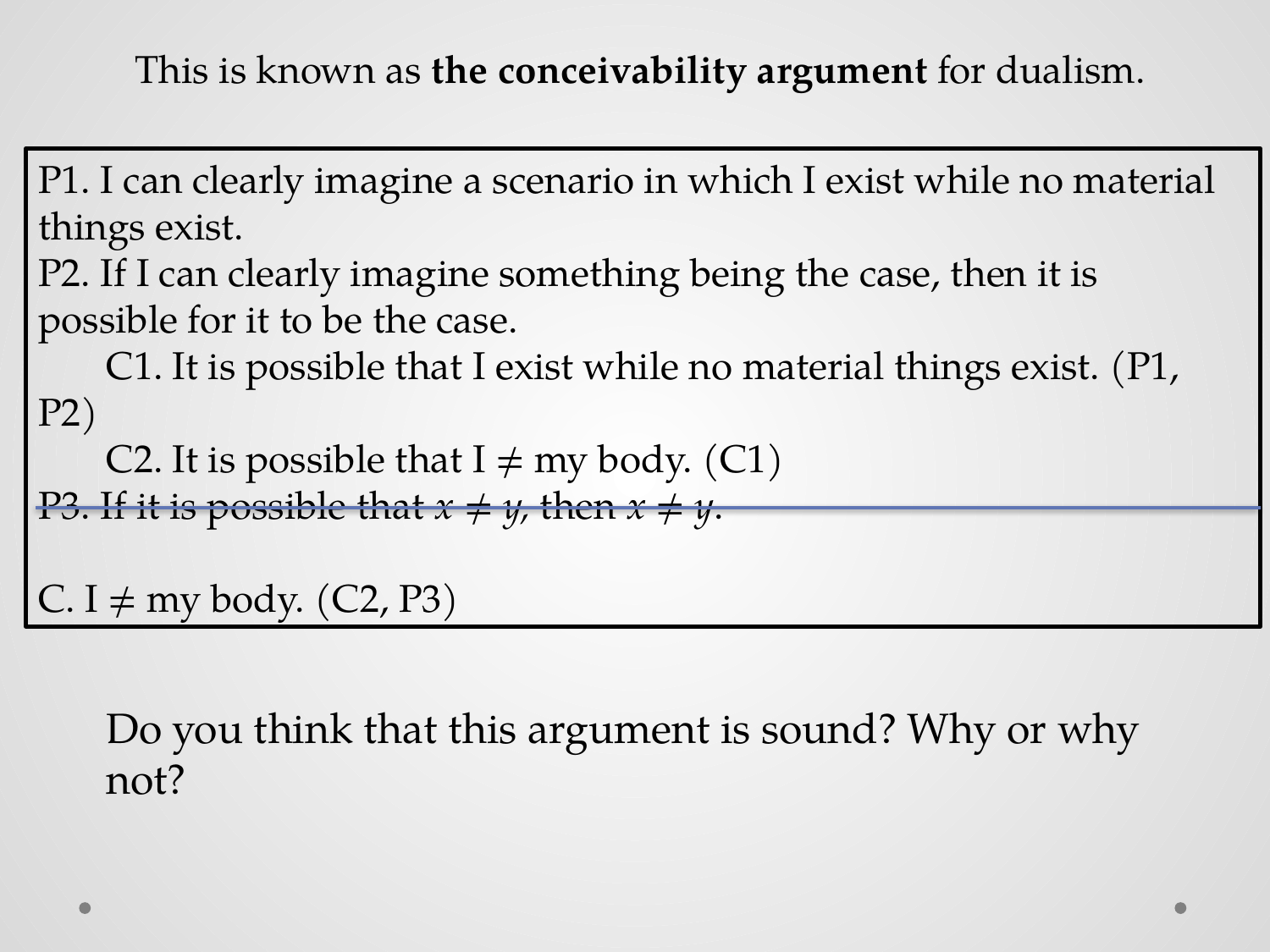

This is known as the conceivability argument for dualism.
P1. I can clearly imagine a scenario in which I exist while no material things exist.
P2. If I can clearly imagine something being the case, then it is possible for it to be the case.
       C1. It is possible that I exist while no material things exist. (P1, P2)
       C2. It is possible that I ≠ my body. (C1)
P3. If it is possible that x ≠ y, then x ≠ y.

C. I ≠ my body. (C2, P3)

Do you think that this argument is sound? Why or why not?